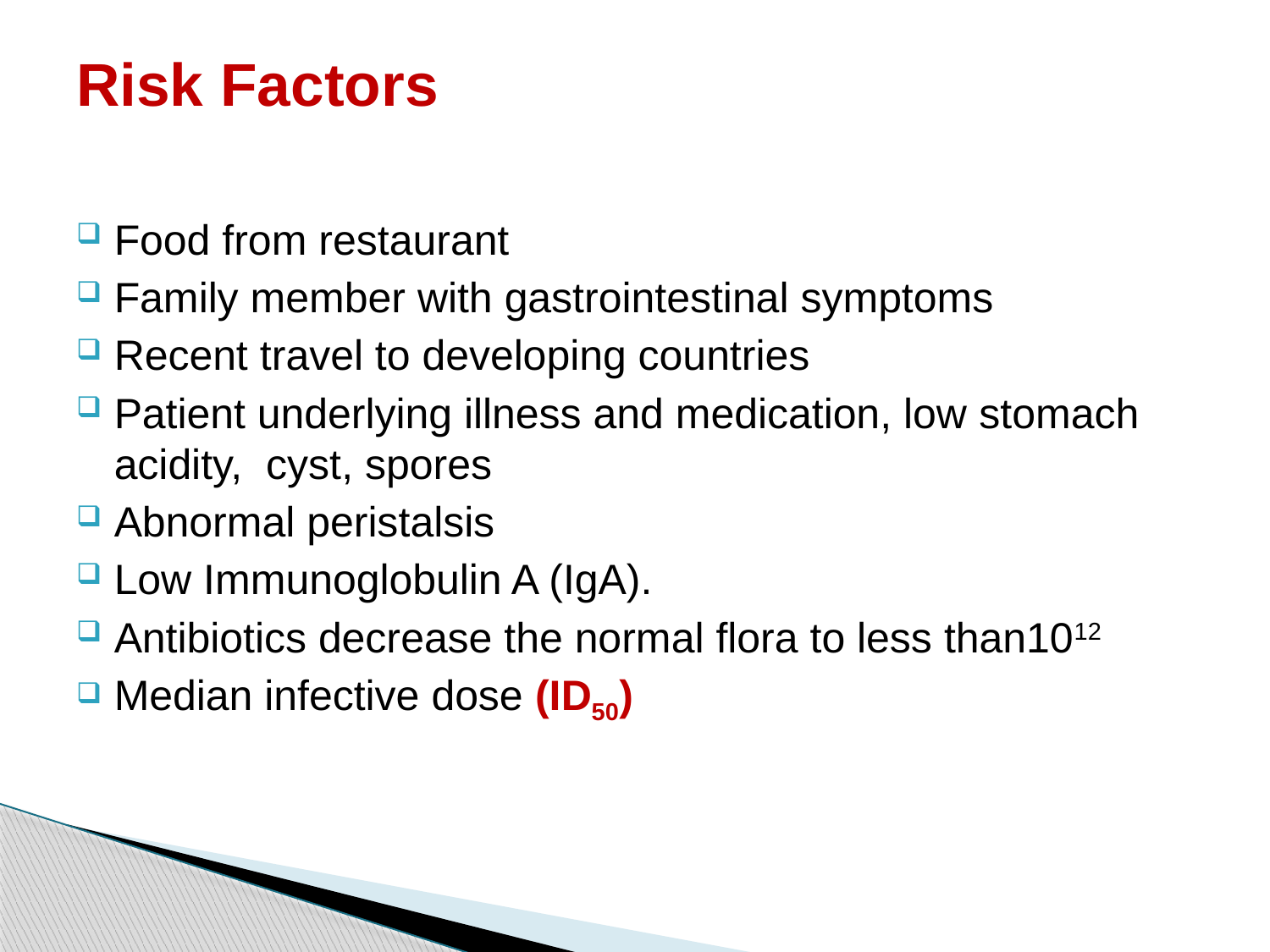

Risk Factors
Food from restaurant
Family member with gastrointestinal symptoms
Recent travel to developing countries
Patient underlying illness and medication, low stomach acidity,  cyst, spores
Abnormal peristalsis
Low Immunoglobulin A (IgA).
Antibiotics decrease the normal flora to less than1012
Median infective dose (ID50)